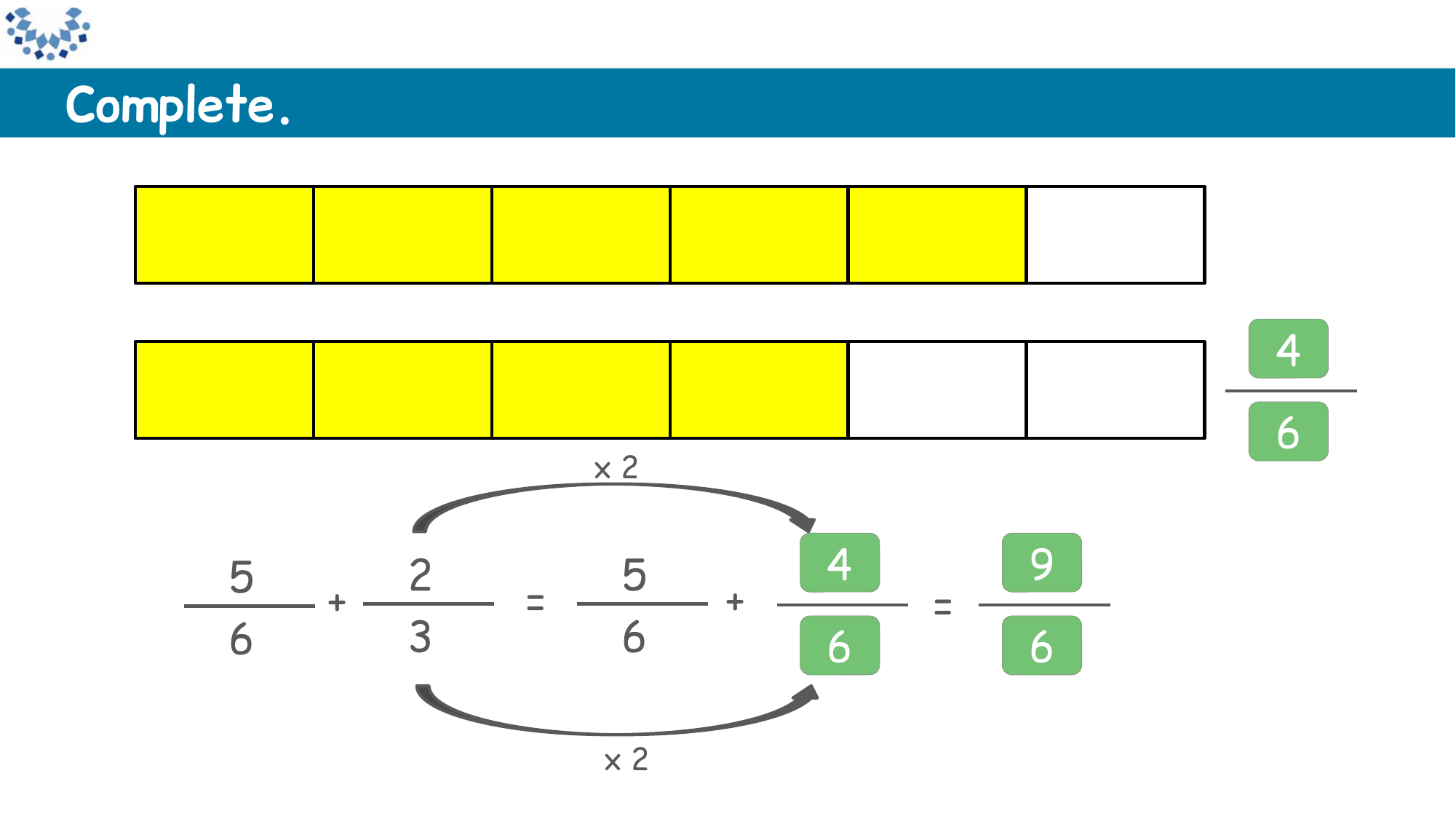

Complete.

4
6

x 2

4
9
2
5
5
+
+
=
=
3
6
6
6
6

x 2